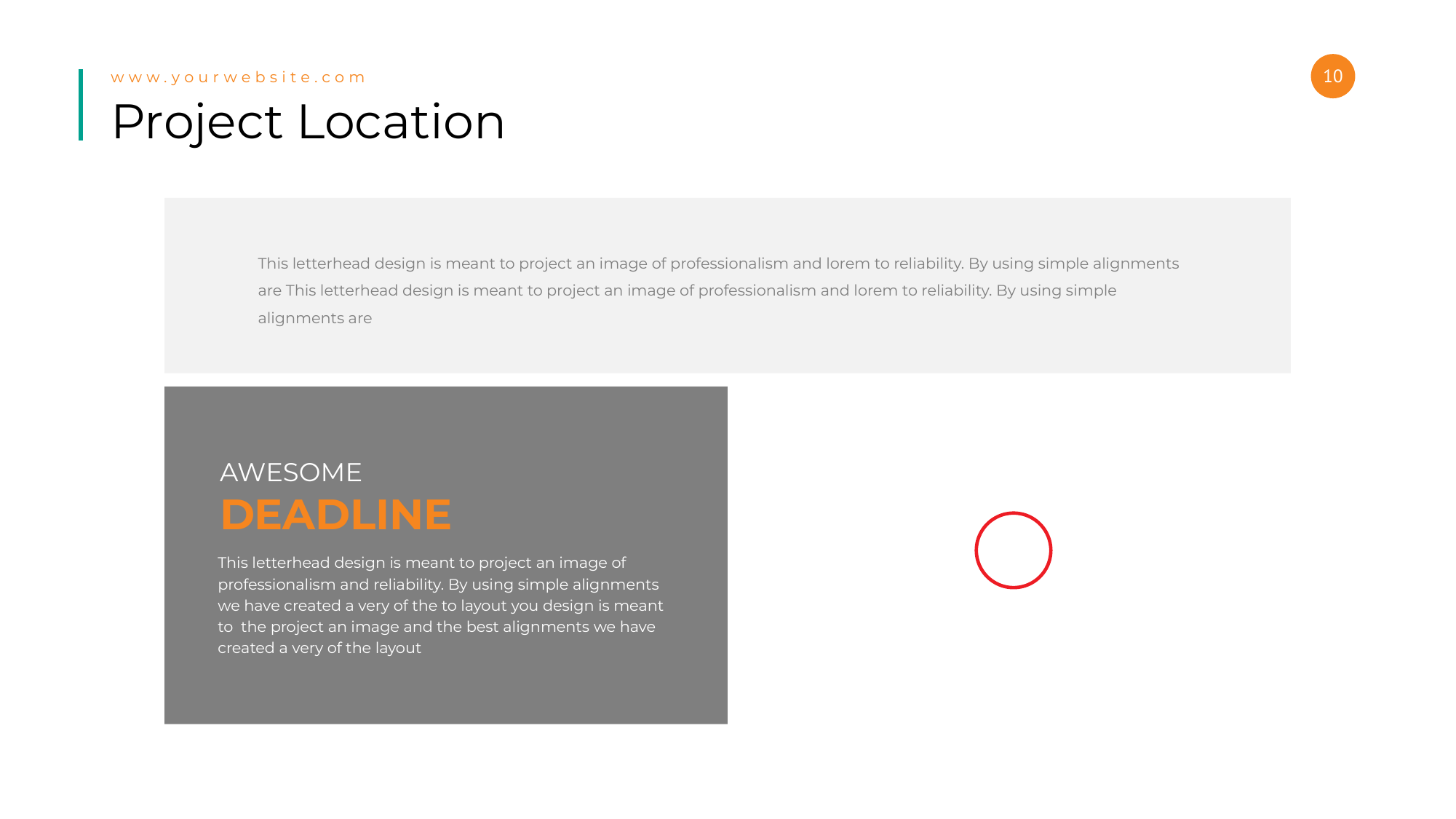

10
www.yourwebsite.com
# Project Location

This letterhead design is meant to project an image of professionalism and lorem to reliability. By using simple alignments are This letterhead design is meant to project an image of professionalism and lorem to reliability. By using simple alignments are

AWESOME
DEADLINE
This letterhead design is meant to project an image of professionalism and reliability. By using simple alignments we have created a very of the to layout you design is meant to  the project an image and the best alignments we have created a very of the layout